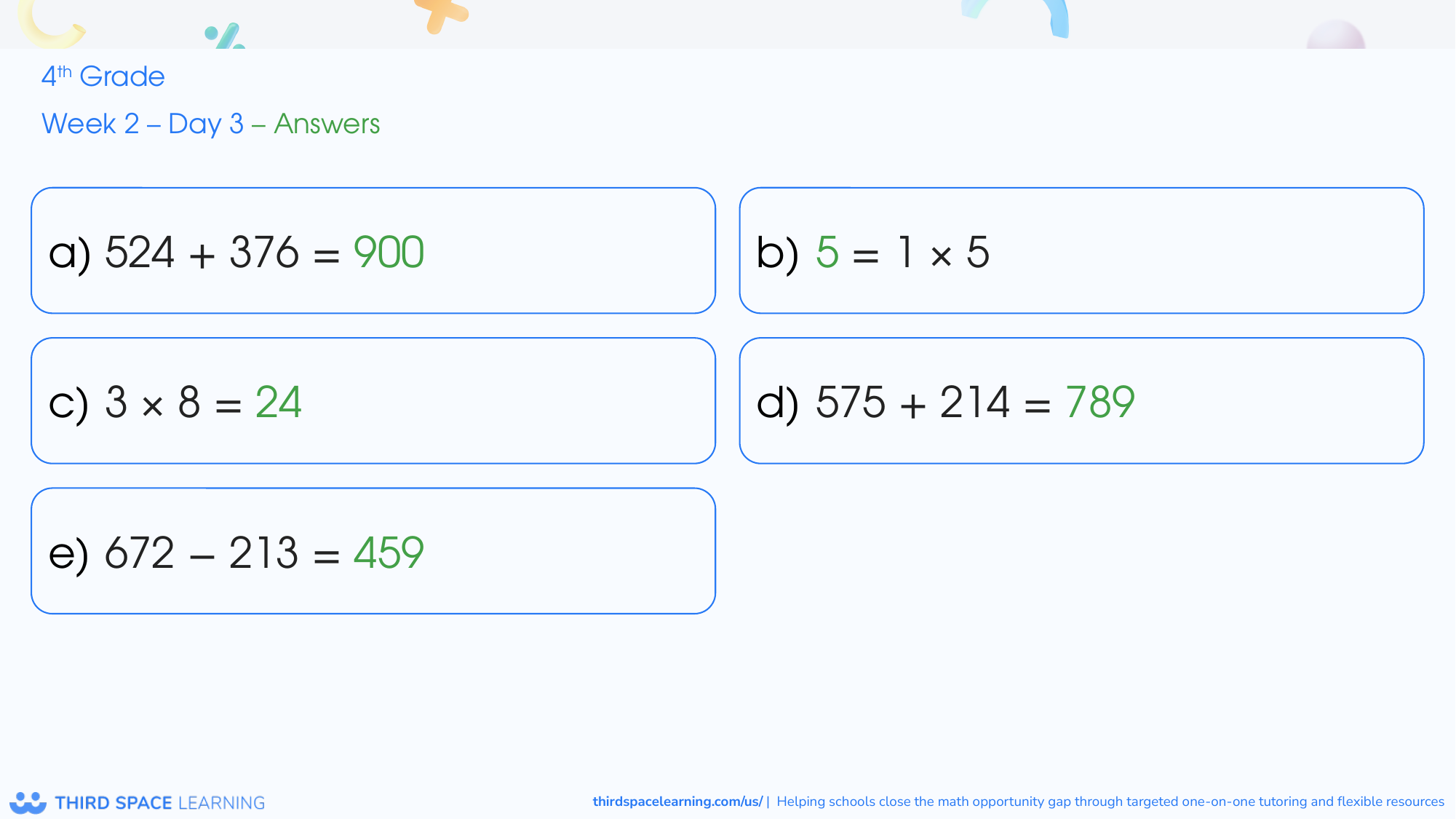

4th Grade
Week 2 – Day 3 – Answers
524 + 376 = 900
5 = 1 × 5
3 × 8 = 24
575 + 214 = 789
672 − 213 = 459